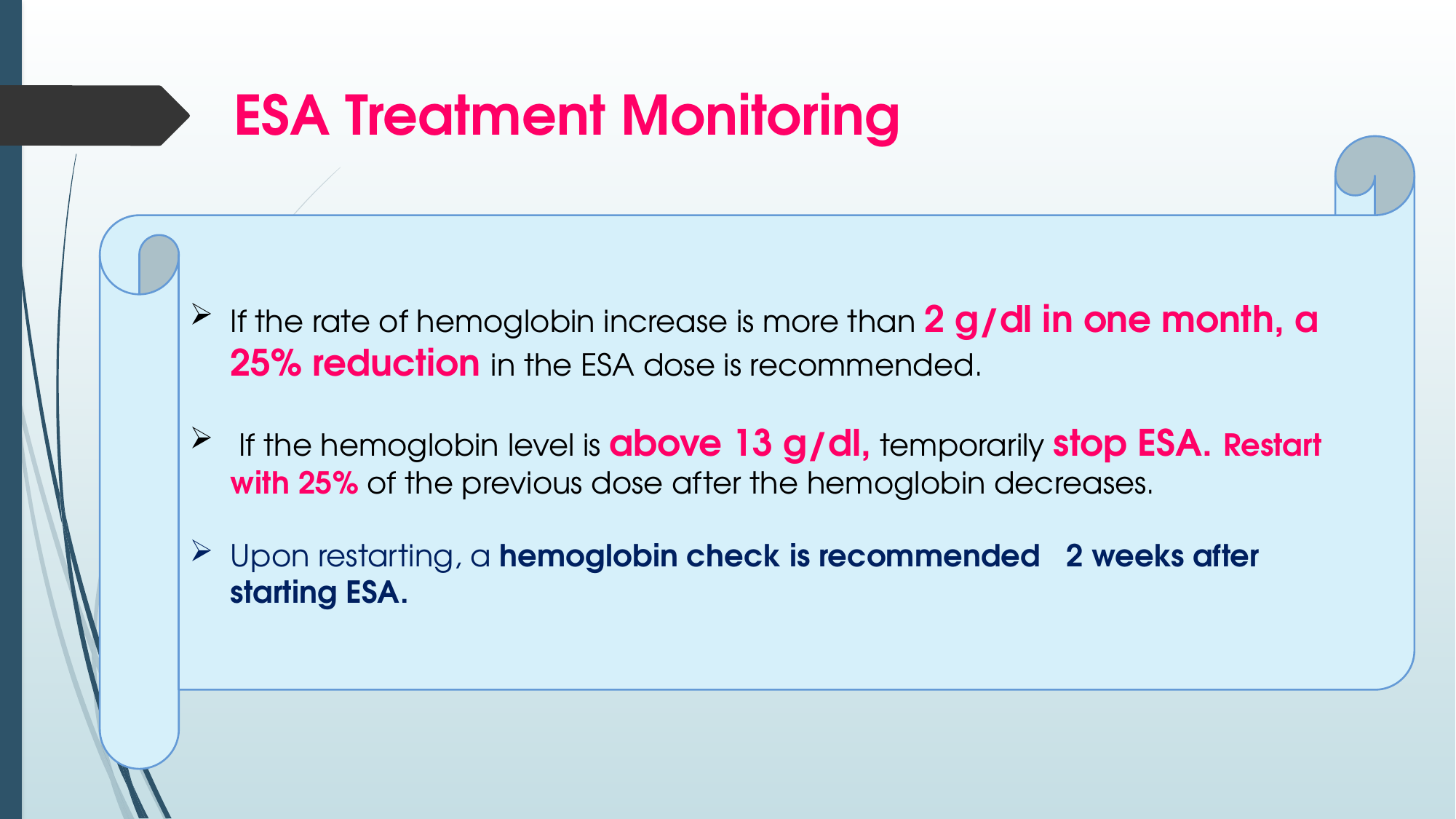

# ESA Treatment Monitoring
If the rate of hemoglobin increase is more than 2 g/dl in one month, a 25% reduction in the ESA dose is recommended.

 If the hemoglobin level is above 13 g/dl, temporarily stop ESA. Restart with 25% of the previous dose after the hemoglobin decreases.

Upon restarting, a hemoglobin check is recommended   2 weeks after starting ESA.